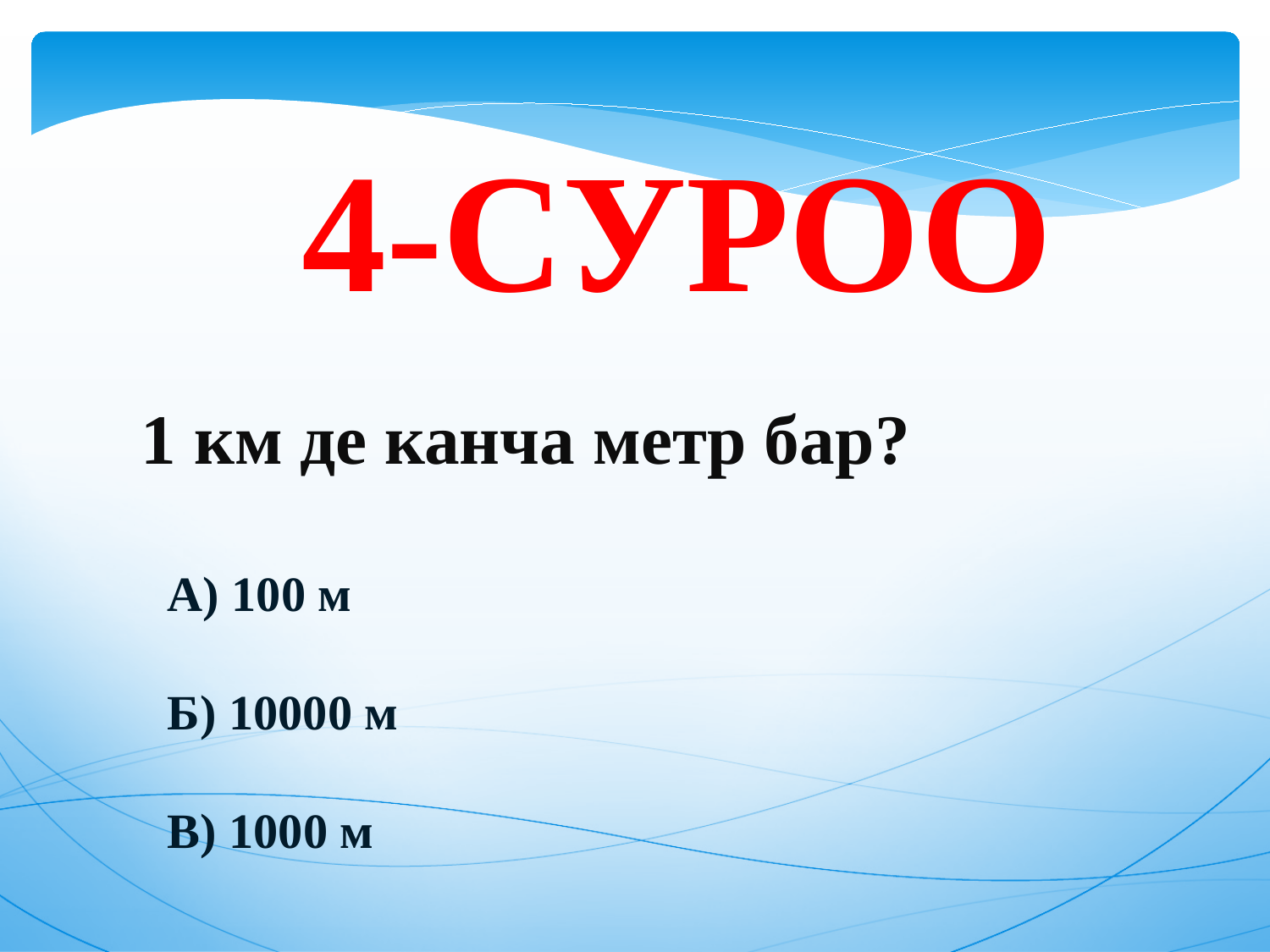

4-СУРОО
1 км де канча метр бар?
А) 100 м

Б) 10000 м

В) 1000 м